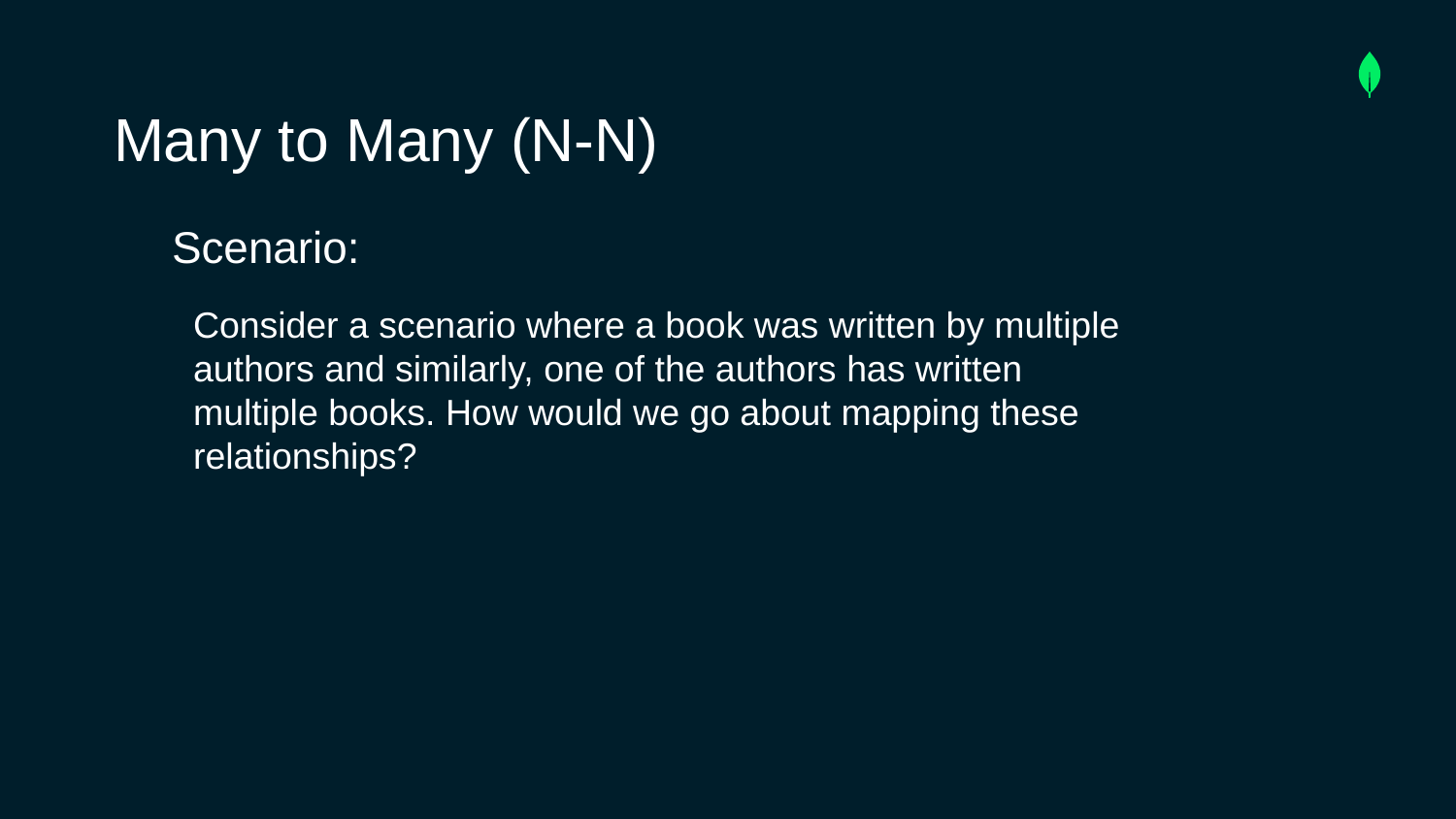

Many to Many (N-N)
Scenario:
Consider a scenario where a book was written by multiple authors and similarly, one of the authors has written multiple books. How would we go about mapping these relationships?